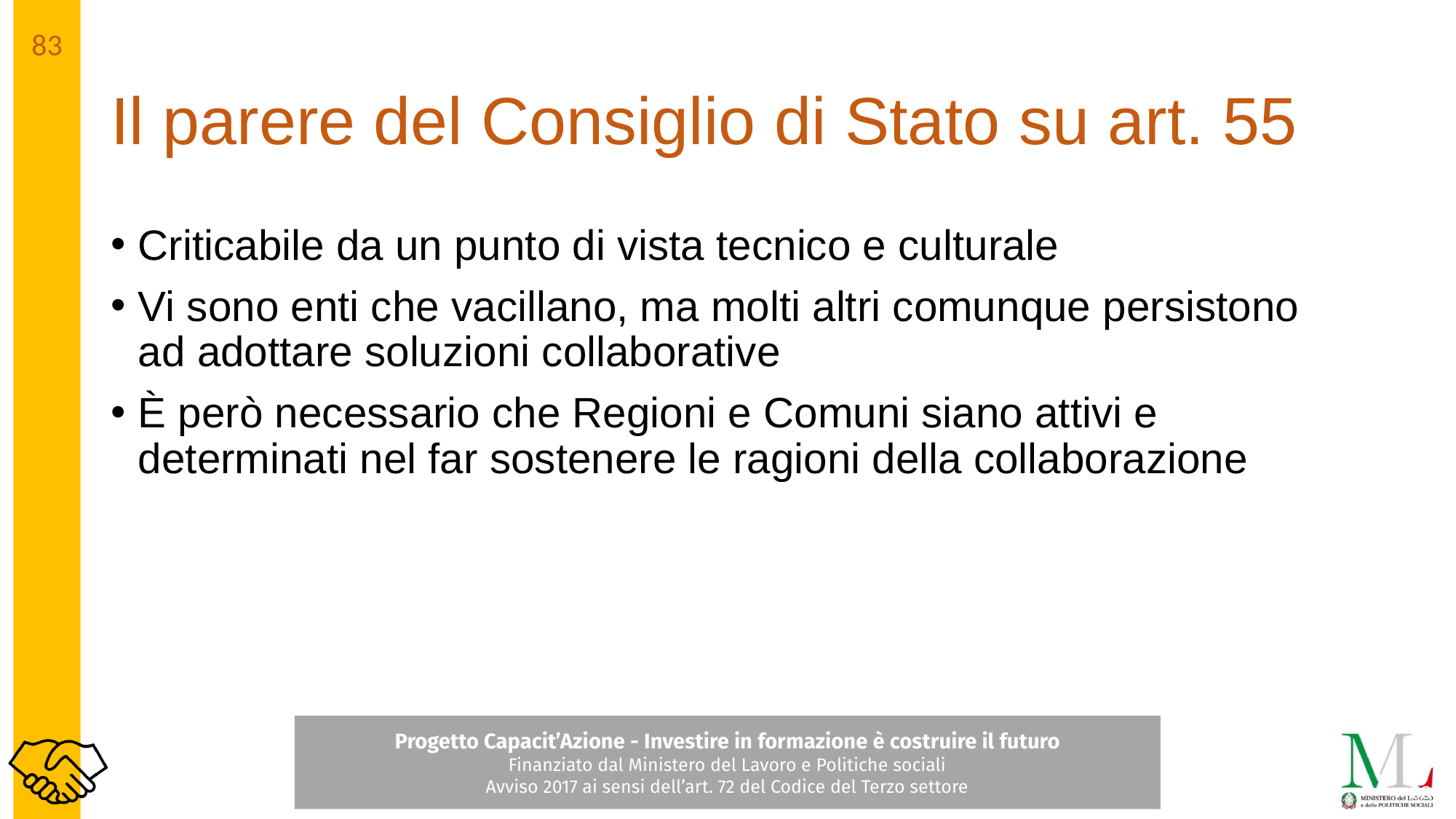

# Il parere del Consiglio di Stato su art. 55
Criticabile da un punto di vista tecnico e culturale
Vi sono enti che vacillano, ma molti altri comunque persistono ad adottare soluzioni collaborative
È però necessario che Regioni e Comuni siano attivi e determinati nel far sostenere le ragioni della collaborazione
83